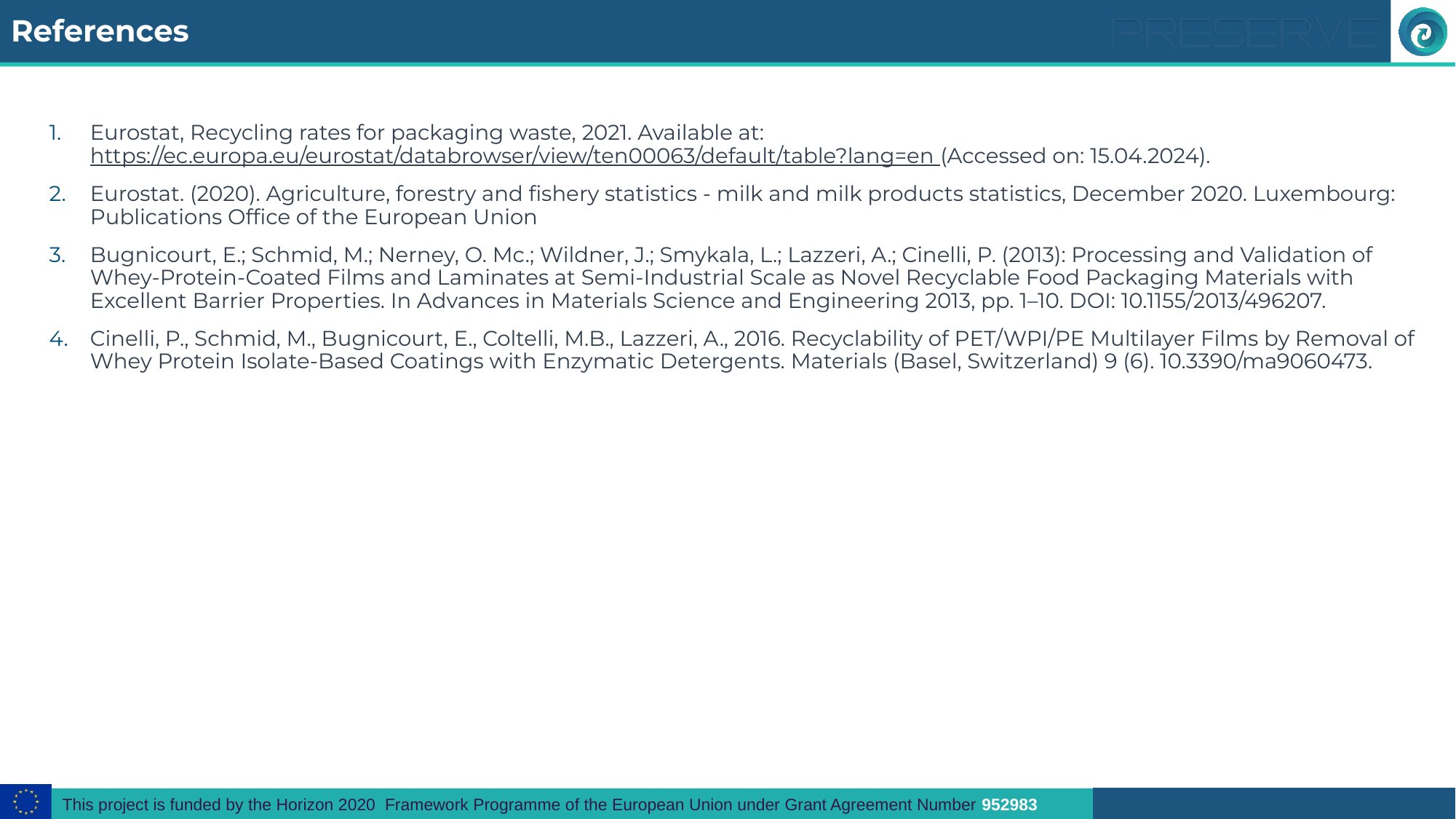

References
Eurostat, Recycling rates for packaging waste, 2021. Available at: https://ec.europa.eu/eurostat/databrowser/view/ten00063/default/table?lang=en (Accessed on: 15.04.2024).
Eurostat. (2020). Agriculture, forestry and fishery statistics - milk and milk products statistics, December 2020. Luxembourg: Publications Office of the European Union
Bugnicourt, E.; Schmid, M.; Nerney, O. Mc.; Wildner, J.; Smykala, L.; Lazzeri, A.; Cinelli, P. (2013): Processing and Validation of Whey-Protein-Coated Films and Laminates at Semi-Industrial Scale as Novel Recyclable Food Packaging Materials with Excellent Barrier Properties. In Advances in Materials Science and Engineering 2013, pp. 1–10. DOI: 10.1155/2013/496207.
Cinelli, P., Schmid, M., Bugnicourt, E., Coltelli, M.B., Lazzeri, A., 2016. Recyclability of PET/WPI/PE Multilayer Films by Removal of Whey Protein Isolate-Based Coatings with Enzymatic Detergents. Materials (Basel, Switzerland) 9 (6). 10.3390/ma9060473.